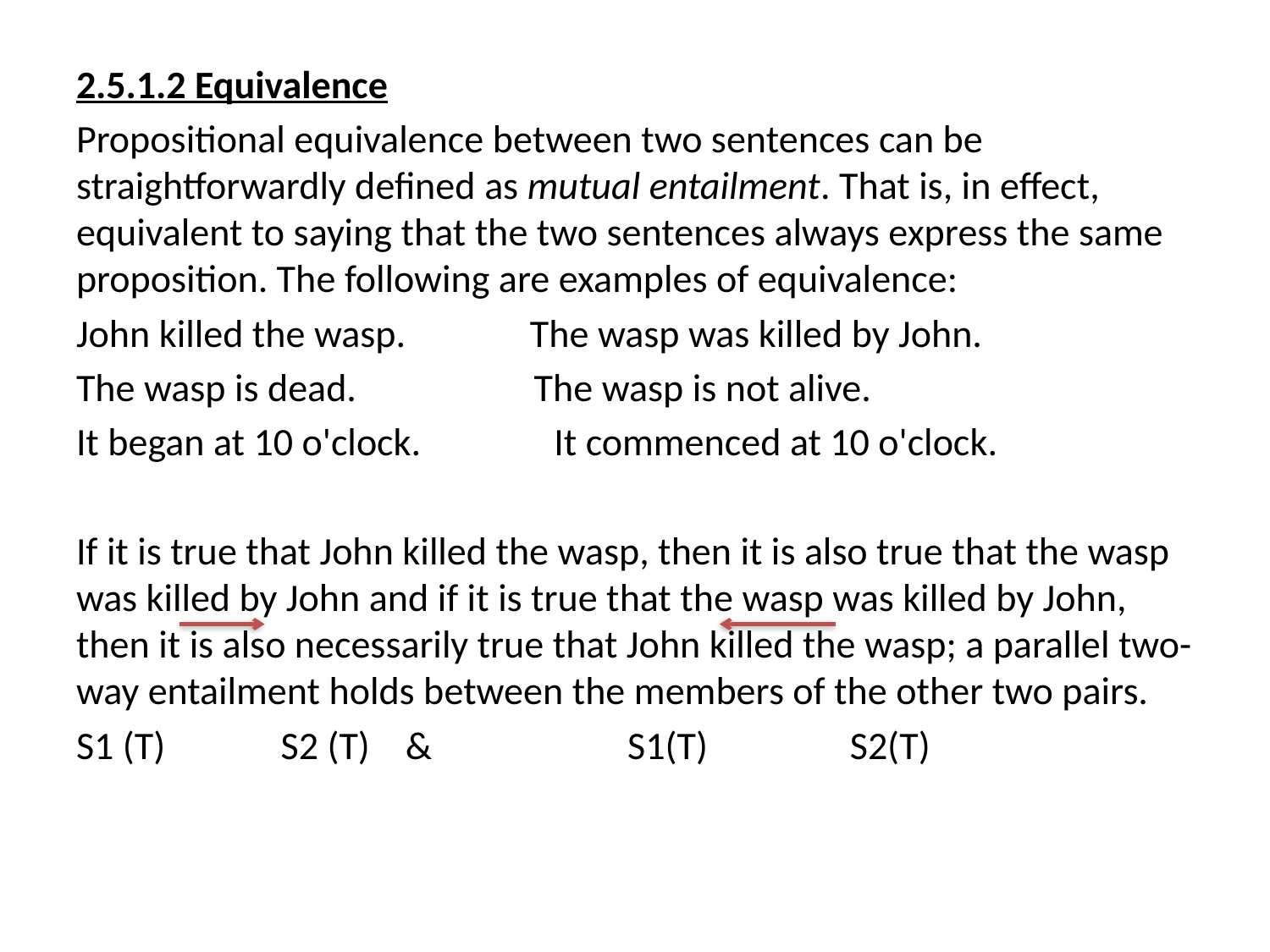

2.5.1.2 Equivalence
Propositional equivalence between two sentences can be straightforwardly defined as mutual entailment. That is, in effect, equivalent to saying that the two sentences always express the same proposition. The following are examples of equivalence:
John killed the wasp.              The wasp was killed by John.
The wasp is dead.                    The wasp is not alive.
It began at 10 o'clock.               It commenced at 10 o'clock.

If it is true that John killed the wasp, then it is also true that the wasp was killed by John and if it is true that the wasp was killed by John, then it is also necessarily true that John killed the wasp; a parallel two-way entailment holds between the members of the other two pairs.
S1 (T)             S2 (T)    &                      S1(T)                S2(T)